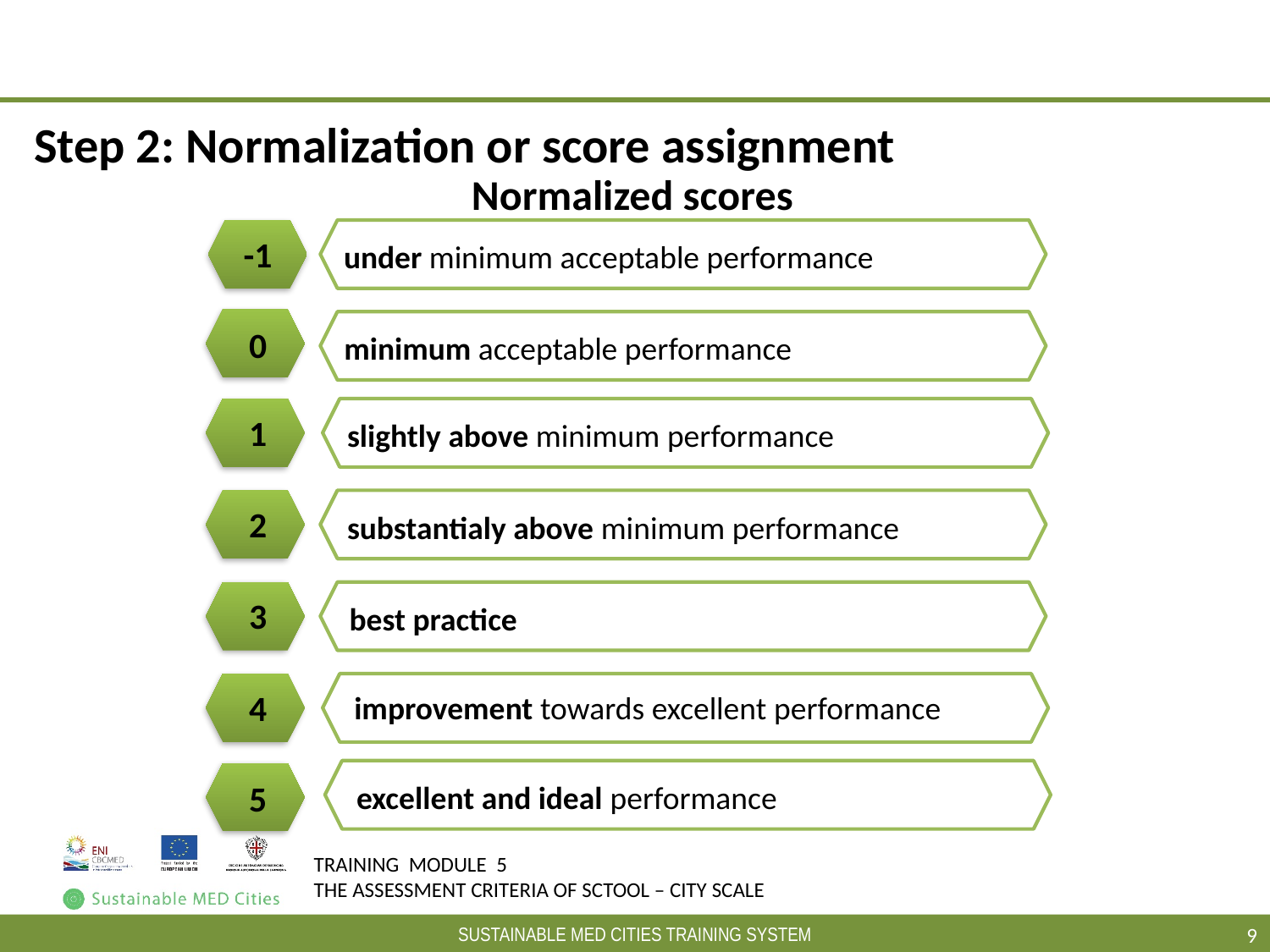

#
Step 2: Normalization or score assignment
Normalized scores

-1
under minimum acceptable performance

0
minimum acceptable performance

1
slightly above minimum performance

2
substantialy above minimum performance

3
best practice

4
improvement towards excellent performance

5
excellent and ideal performance
9